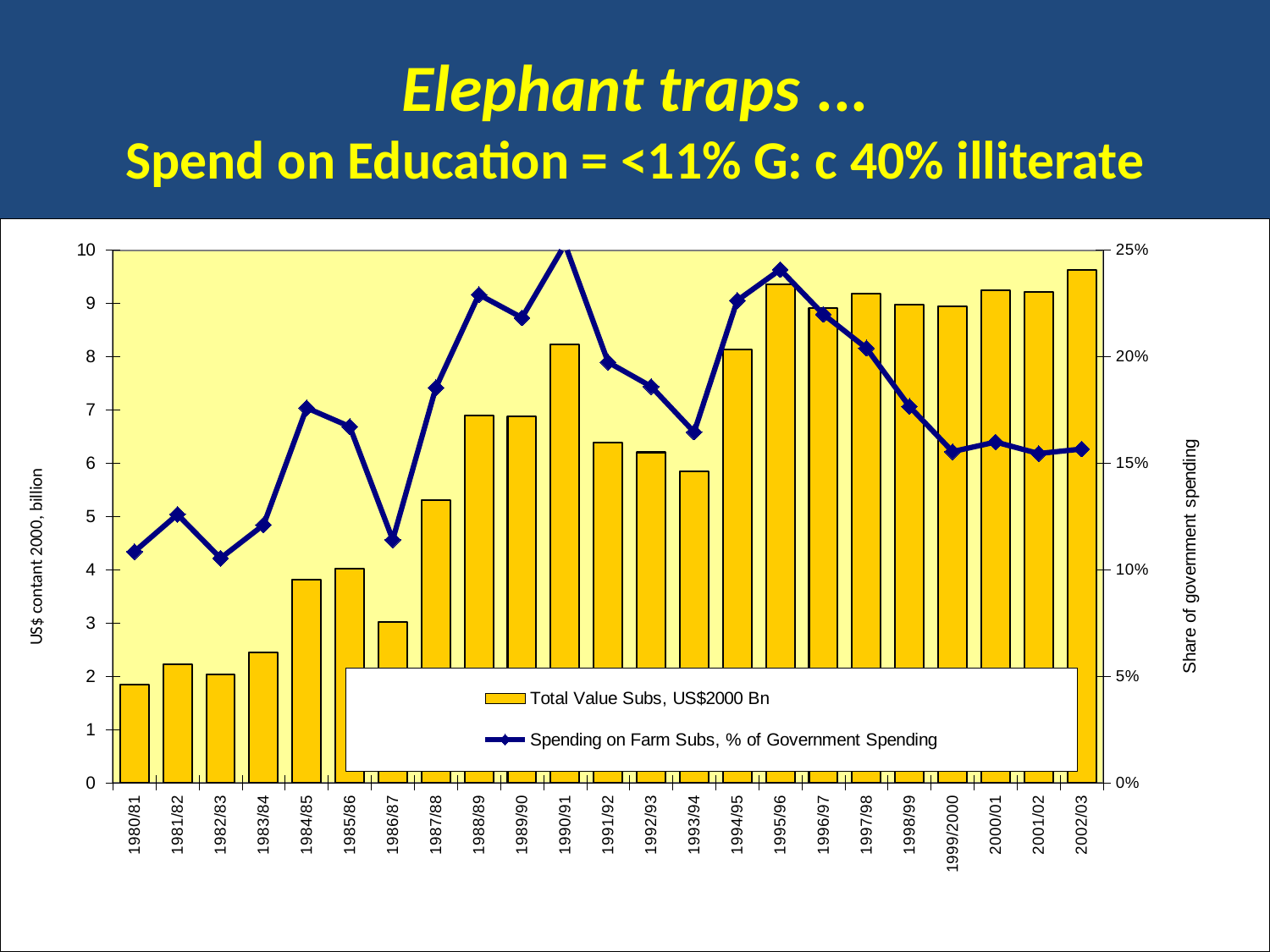

# Elephant traps ... Spend on Education = <11% G: c 40% illiterate

### Chart

| Category |  |  |
|---|---|---|
| 1980/81 | 1.8355656929013855 | 0.1084573354343049 |
| 1981/82 | 2.227070505118389 | 0.1259293419604189 |
| 1982/83 | 2.0401879745802782 | 0.10539243674999306 |
| 1983/84 | 2.4448806301157777 | 0.12101598890030828 |
| 1984/85 | 3.8114536309624967 | 0.17595278933961547 |
| 1985/86 | 4.0242957579820455 | 0.16717581940464582 |
| 1986/87 | 3.0160645783030136 | 0.11402478898796169 |
| 1987/88 | 5.301824801454514 | 0.1854235511005018 |
| 1988/89 | 6.8917090933618725 | 0.22915406866053667 |
| 1989/90 | 6.872688431852703 | 0.21828002355274853 |
| 1990/91 | 8.227654278294622 | 0.25273325500312865 |
| 1991/92 | 6.383880411115268 | 0.1974038188038279 |
| 1992/93 | 6.203846251465178 | 0.18601235937908694 |
| 1993/94 | 5.8440959702722255 | 0.1645934887738839 |
| 1994/95 | 8.136275195606963 | 0.2263480002919374 |
| 1995/96 | 9.354717595349559 | 0.2408968735113222 |
| 1996/97 | 8.919028794617793 | 0.21988658219975354 |
| 1997/98 | 9.189574606143568 | 0.20401014877502083 |
| 1998/99 | 8.981569281563132 | 0.17662003735378015 |
| 1999/2000 | 8.946902874569375 | 0.15542855476950923 |
| 2000/01 | 9.249780910138833 | 0.15992109016191852 |
| 2001/02 | 9.20766934427048 | 0.15449302883641663 |
| 2002/03 | 9.621757472856766 | 0.15663593815317894 |